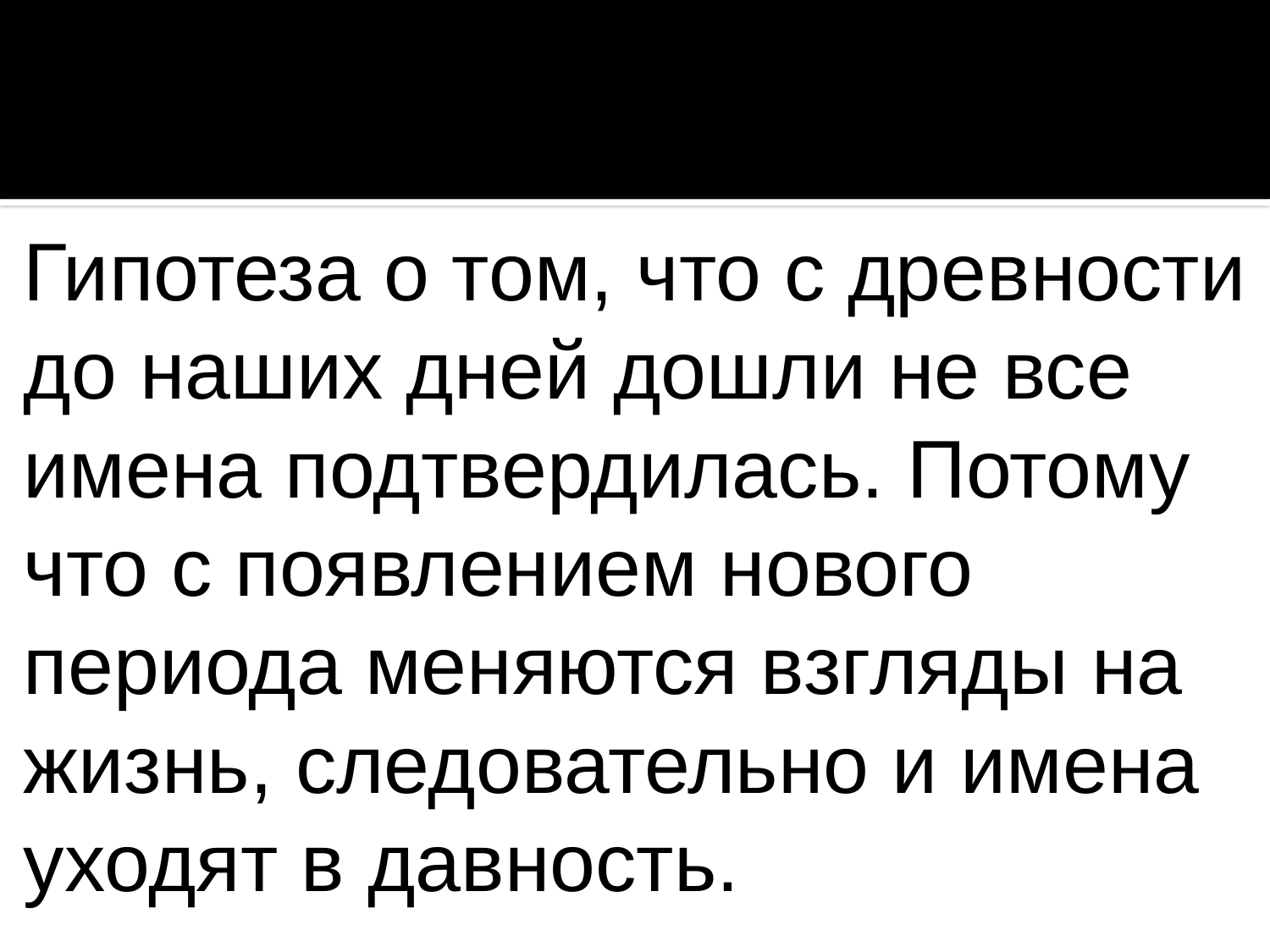

#
Гипотеза о том, что с древности до наших дней дошли не все имена подтвердилась. Потому что с появлением нового периода меняются взгляды на жизнь, следовательно и имена уходят в давность.